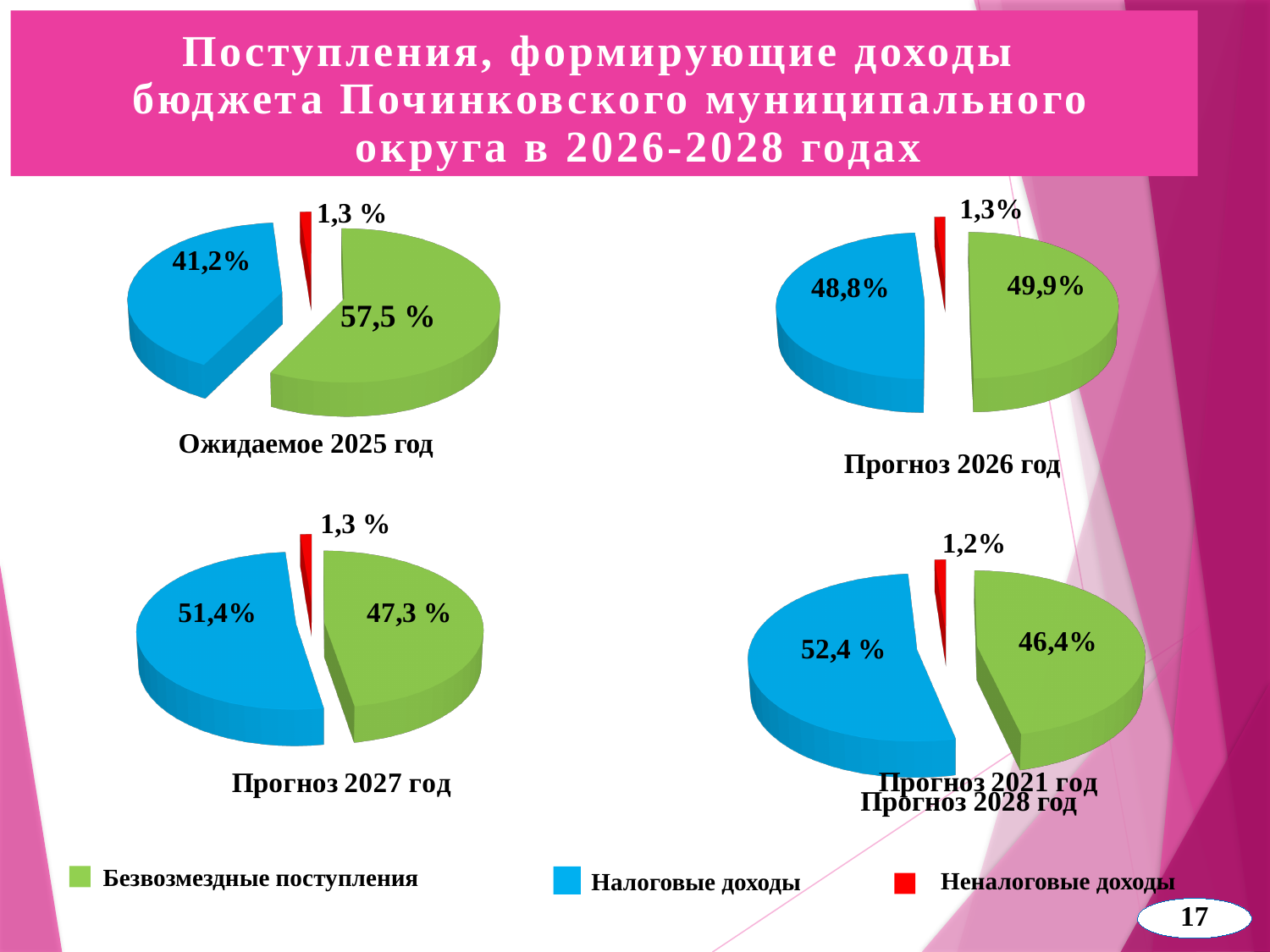

Поступления, формирующие доходы
 бюджета Починковского муниципального округа в 2026-2028 годах

[unsupported chart]

[unsupported chart]

Ожидаемое 2025 год
Прогноз 2026 год

[unsupported chart]

[unsupported chart]

Прогноз 2028 год
Безвозмездные поступления
Неналоговые доходы
Налоговые доходы

17